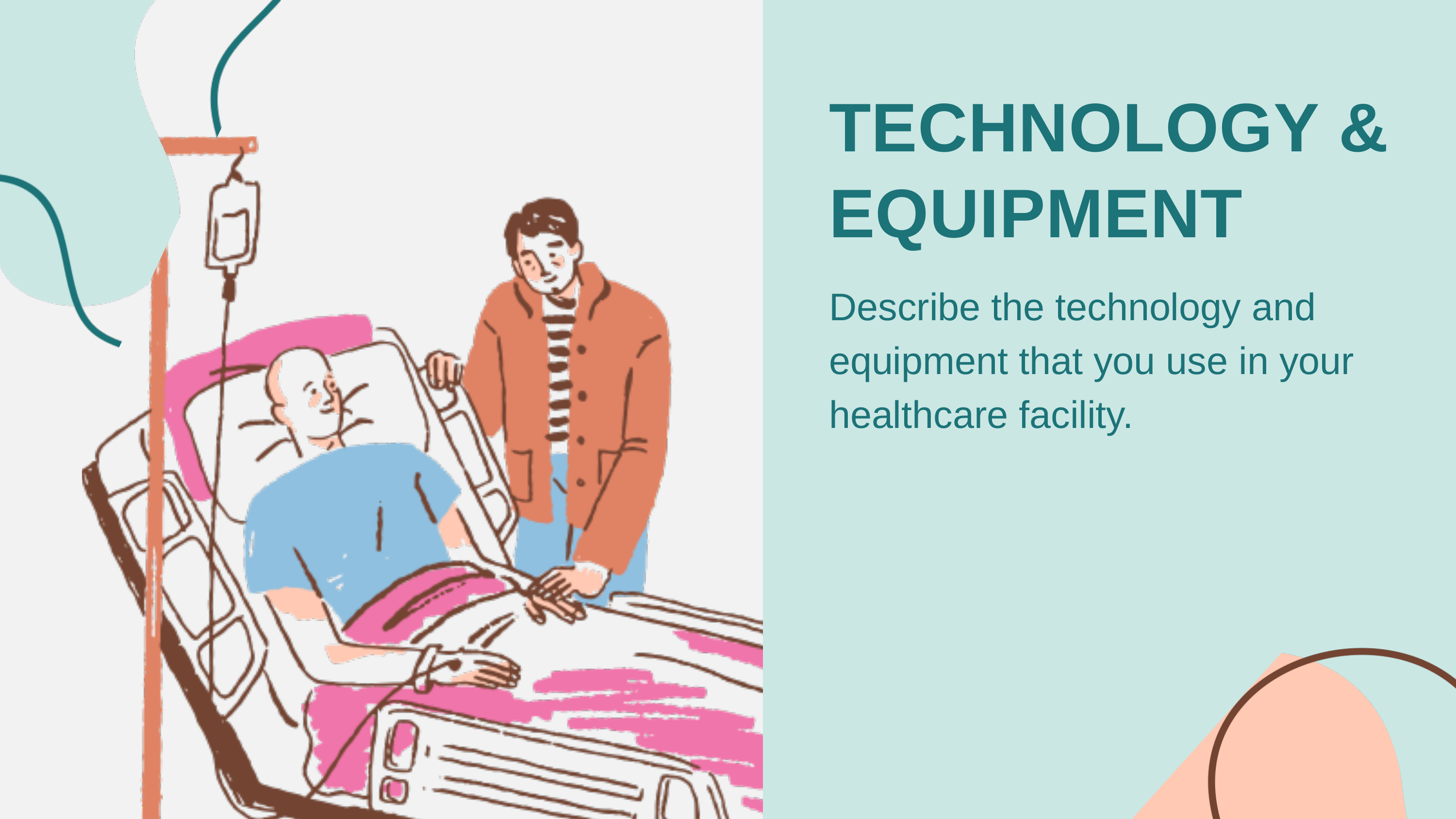

TECHNOLOGY &
EQUIPMENT

Describe the technology and equipment that you use in your healthcare facility.